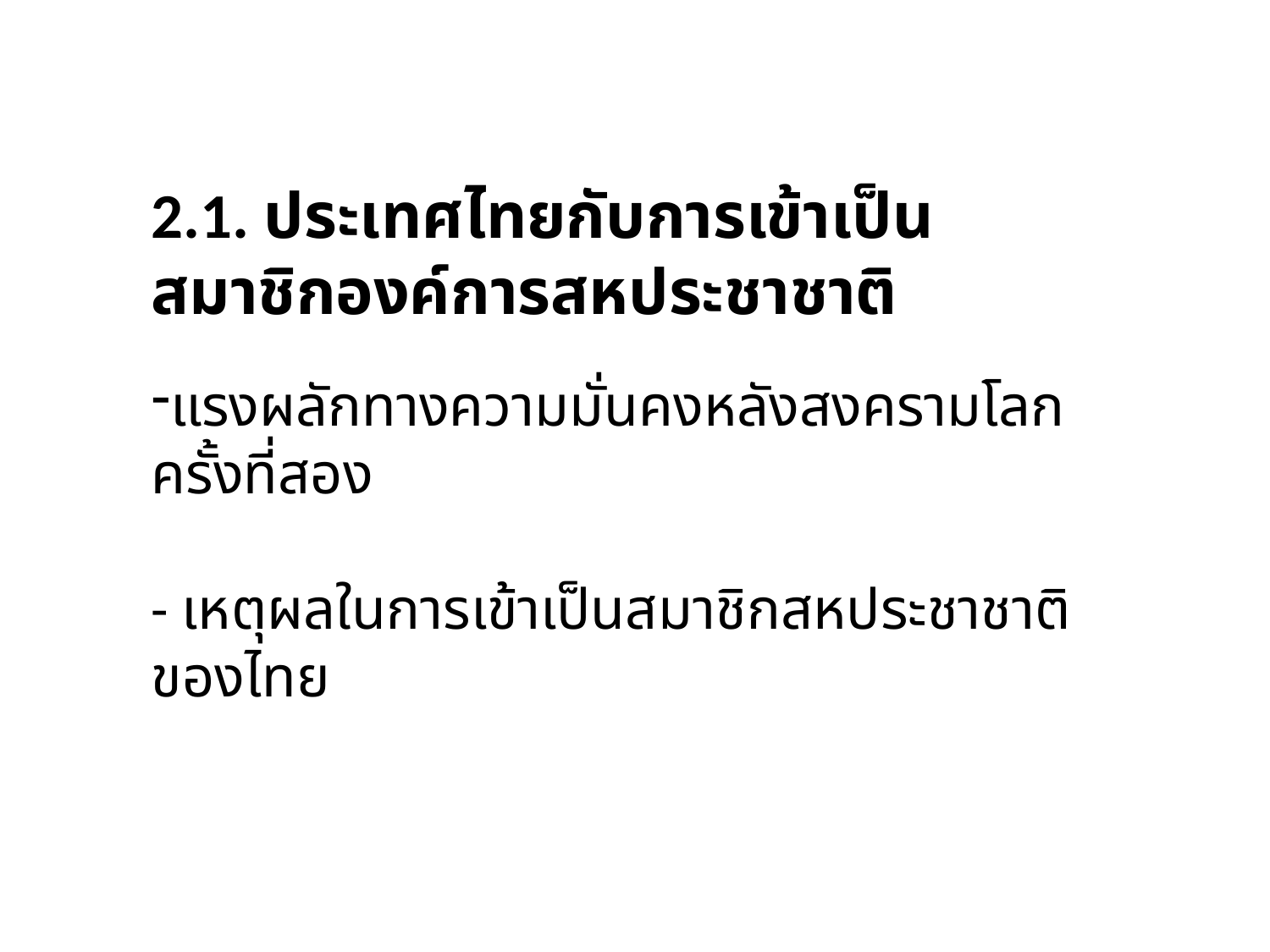

2.1. ประเทศไทยกับการเข้าเป็นสมาชิกองค์การสหประชาชาติ

แรงผลักทางความมั่นคงหลังสงครามโลกครั้งที่สอง

- เหตุผลในการเข้าเป็นสมาชิกสหประชาชาติของไทย